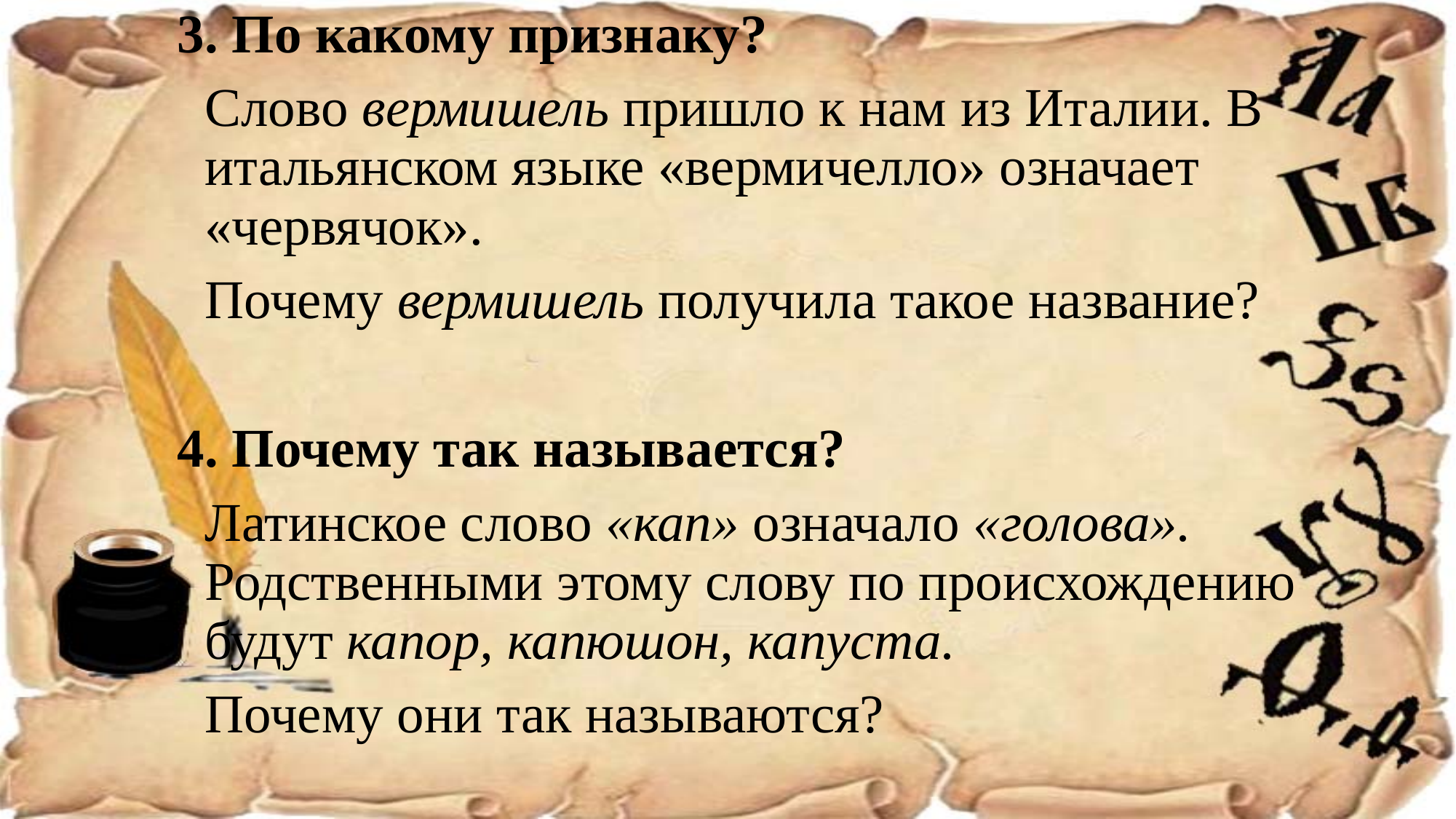

3. По какому признаку?
	Слово вермишель пришло к нам из Италии. В итальянском языке «вермичелло» означает «червячок».
	Почему вермишель получила такое название?

4. Почему так называется?
	Латинское слово «кап» означало «голова». Родственными этому слову по происхождению будут капор, капюшон, капуста.
	Почему они так называются?